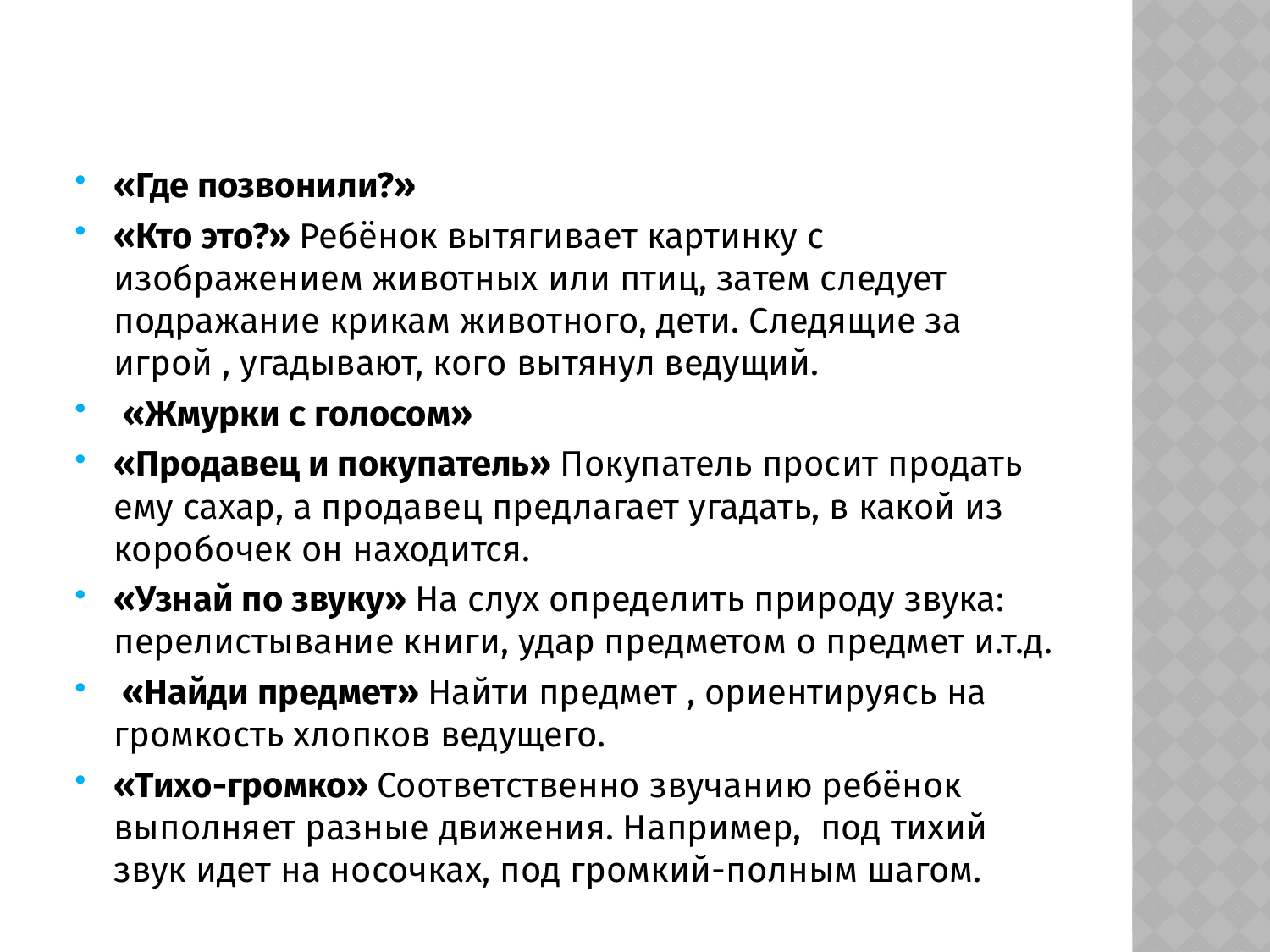

#
«Где позвонили?»
«Кто это?» Ребёнок вытягивает картинку с изображением животных или птиц, затем следует подражание крикам животного, дети. Следящие за игрой , угадывают, кого вытянул ведущий.
 «Жмурки с голосом»
«Продавец и покупатель» Покупатель просит продать ему сахар, а продавец предлагает угадать, в какой из коробочек он находится.
«Узнай по звуку» На слух определить природу звука: перелистывание книги, удар предметом о предмет и.т.д.
 «Найди предмет» Найти предмет , ориентируясь на громкость хлопков ведущего.
«Тихо-громко» Соответственно звучанию ребёнок выполняет разные движения. Например,  под тихий звук идет на носочках, под громкий-полным шагом.